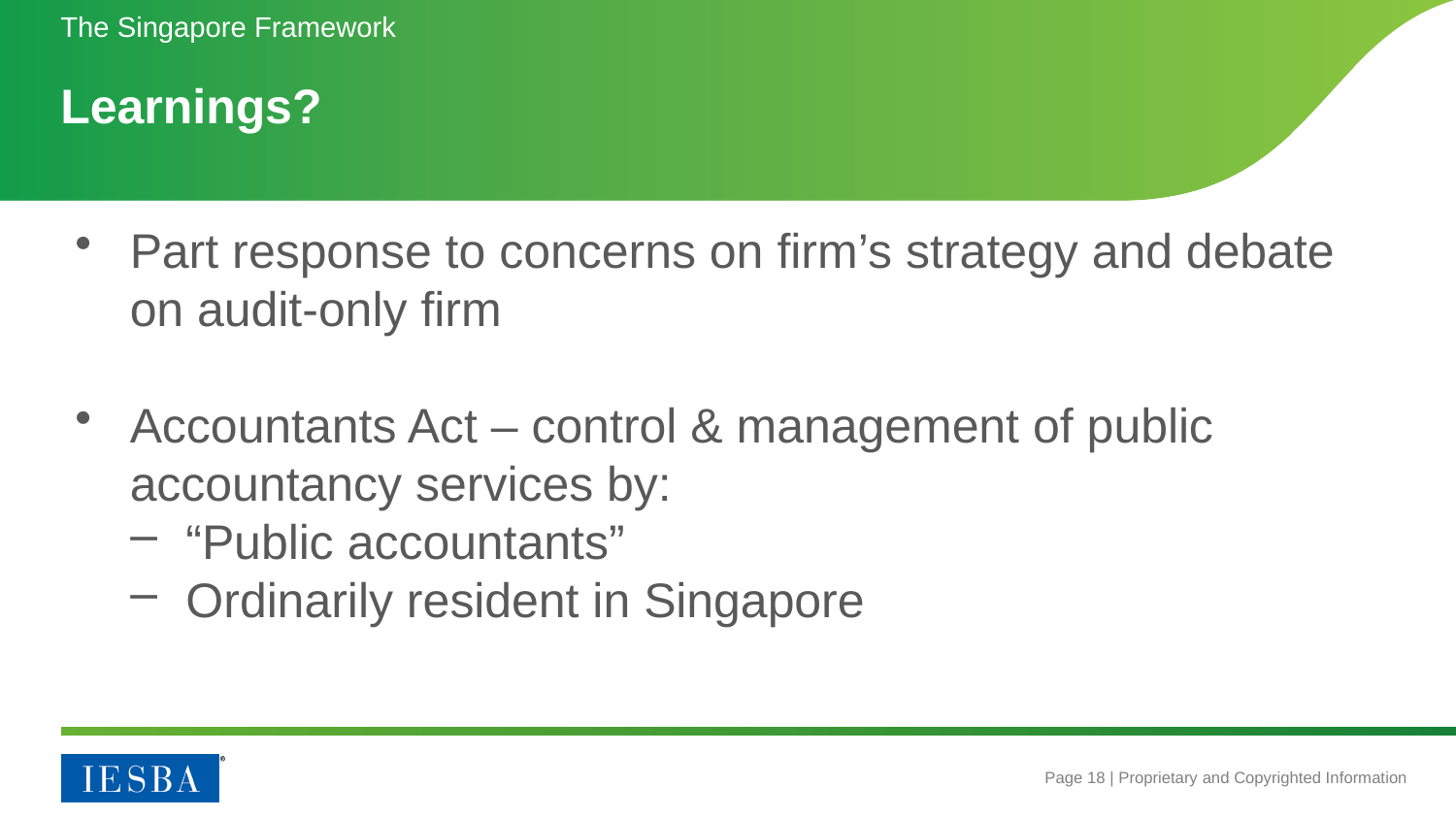

The Singapore Framework

# Learnings?
Part response to concerns on firm’s strategy and debate on audit-only firm

Accountants Act – control & management of public accountancy services by:
“Public accountants”
Ordinarily resident in Singapore